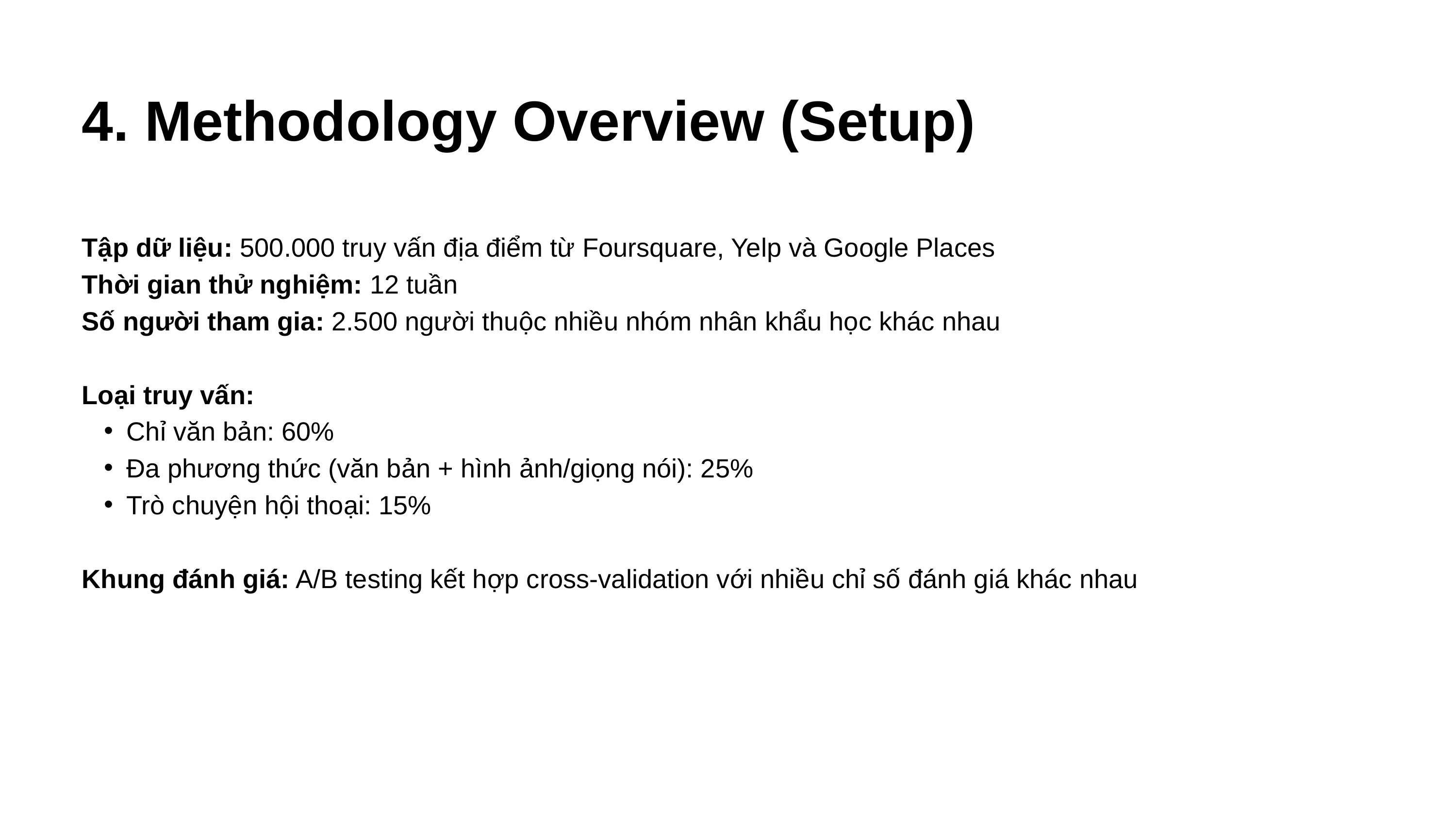

4. Methodology Overview (Setup)
Tập dữ liệu: 500.000 truy vấn địa điểm từ Foursquare, Yelp và Google Places
Thời gian thử nghiệm: 12 tuần
Số người tham gia: 2.500 người thuộc nhiều nhóm nhân khẩu học khác nhau

Loại truy vấn:
Chỉ văn bản: 60%
Đa phương thức (văn bản + hình ảnh/giọng nói): 25%
Trò chuyện hội thoại: 15%

Khung đánh giá: A/B testing kết hợp cross-validation với nhiều chỉ số đánh giá khác nhau